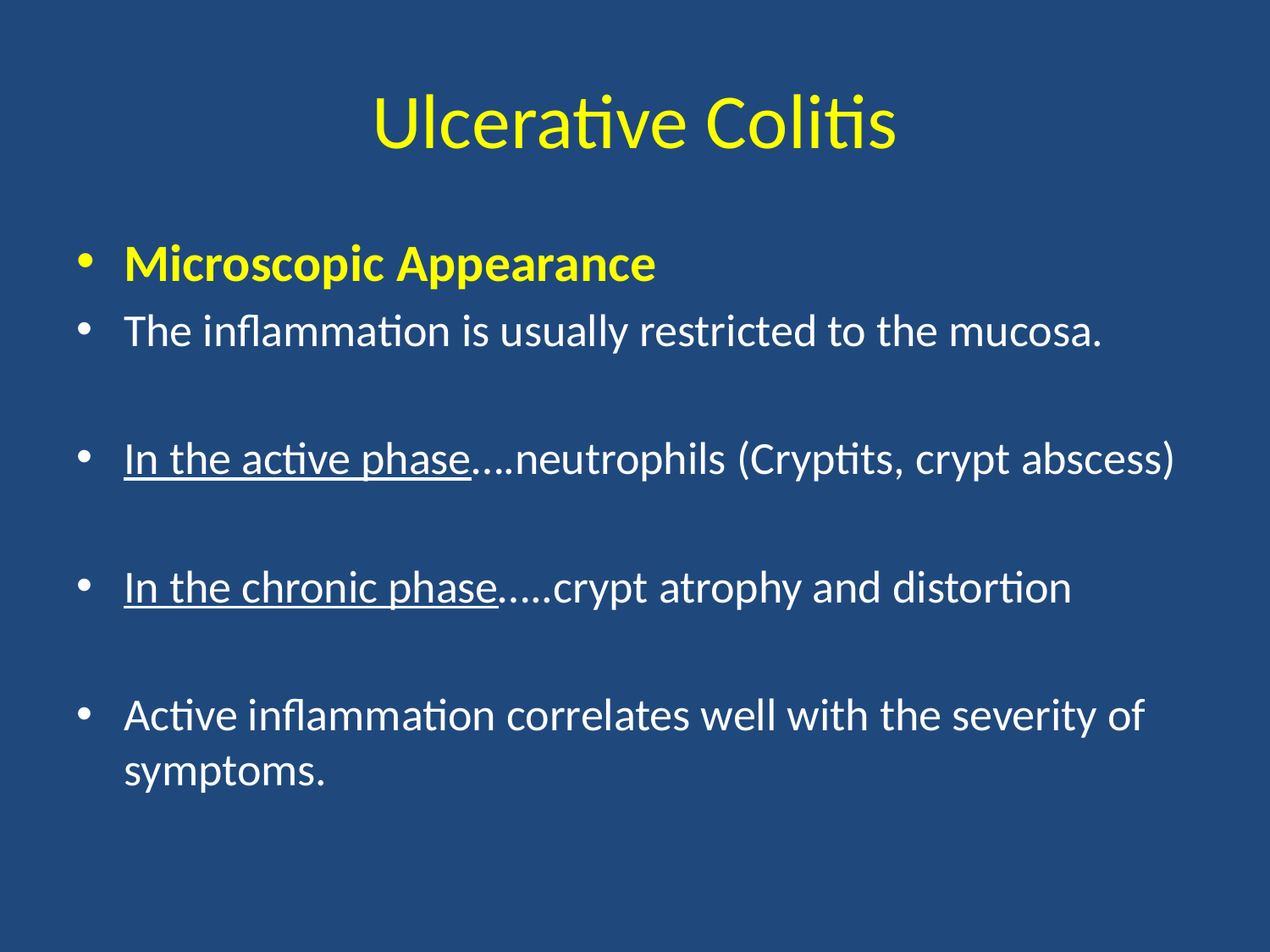

# Ulcerative Colitis
Microscopic Appearance
The inflammation is usually restricted to the mucosa.

In the active phase….neutrophils (Cryptits, crypt abscess)

In the chronic phase…..crypt atrophy and distortion

Active inflammation correlates well with the severity of symptoms.